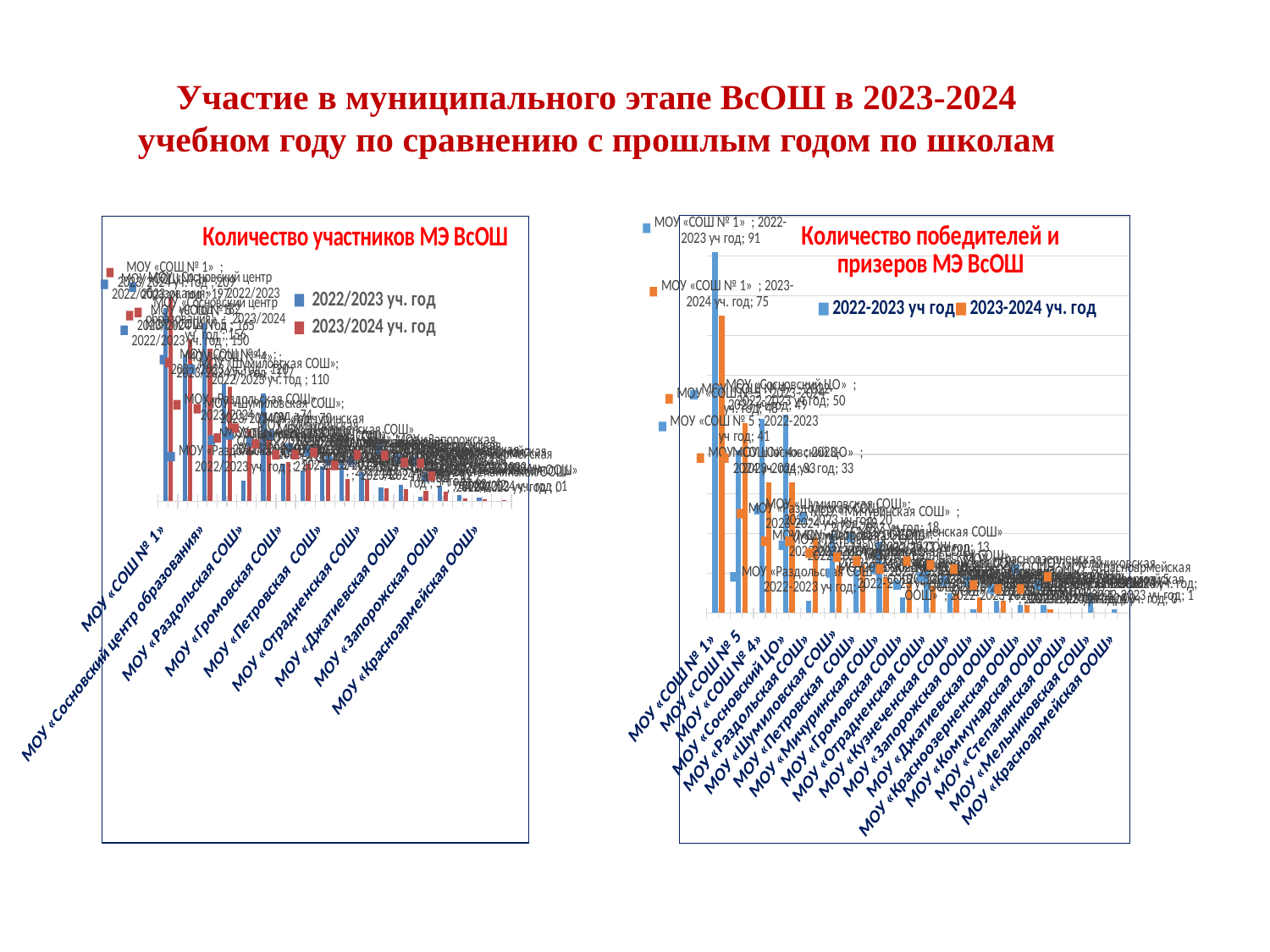

# Участие в муниципального этапе ВсОШ в 2023-2024 учебном году по сравнению с прошлым годом по школам

### Chart: Количество победителей и призеров МЭ ВсОШ

| Category | 2022-2023 уч год | 2023-2024 уч. год |
|---|---|---|
| МОУ «СОШ № 1»   | 91.0 | 75.0 |
| МОУ «СОШ № 5  | 41.0 | 48.0 |
| МОУ «СОШ № 4»   | 49.0 | 33.0 |
| МОУ «Сосновский ЦО»   | 50.0 | 33.0 |
| МОУ «Раздольская СОШ»   | 3.0 | 19.0 |
| МОУ «Шумиловская СОШ» | 20.0 | 12.0 |
| МОУ «Петровская  СОШ»   | 11.0 | 12.0 |
| МОУ «Мичуринская СОШ»   | 18.0 | 9.0 |
| МОУ «Громовская СОШ»   | 4.0 | 8.0 |
| МОУ «Отрадненская СОШ»   | 13.0 | 7.0 |
| МОУ «Кузнеченская СОШ»   | 5.0 | 5.0 |
| МОУ «Запорожская ООШ»   | 1.0 | 4.0 |
| МОУ «Джатиевская ООШ»   | 3.0 | 3.0 |
| МОУ «Красноозерненская ООШ»   | 2.0 | 2.0 |
| МОУ «Коммунарская ООШ»   | 2.0 | 1.0 |
| МОУ «Степанянская ООШ»   | 0.0 | 0.0 |
| МОУ «Мельниковская СОШ»   | 5.0 | 0.0 |
| МОУ «Красноармейская ООШ»   | 1.0 | 0.0 |

### Chart: Количество участников МЭ ВсОШ

| Category |  2022/2023 уч. год  |  2023/2024 уч. год  |
|---|---|---|
| МОУ «СОШ № 1»   | 197.0 | 209.0 |
| МОУ «СОШ № 5  | 150.0 | 165.0 |
| МОУ «Сосновский центр образования»   | 182.0 | 156.0 |
| МОУ «СОШ № 4»   | 120.0 | 117.0 |
| МОУ «Раздольская СОШ»   | 21.0 | 74.0 |
| МОУ «Шумиловская СОШ» | 110.0 | 70.0 |
| МОУ «Громовская СОШ»   | 38.0 | 40.0 |
| МОУ «Мичуринская СОШ»   | 31.0 | 38.0 |
| МОУ «Петровская  СОШ»   | 36.0 | 34.0 |
| МОУ «Кузнеченская СОШ»   | 43.0 | 23.0 |
| МОУ «Отрадненская СОШ»   | 30.0 | 23.0 |
| МОУ «Мельниковская СОШ»   | 14.0 | 13.0 |
| МОУ «Джатиевская ООШ»   | 17.0 | 12.0 |
| МОУ «Красноозерненская ООШ»   | 5.0 | 11.0 |
| МОУ «Запорожская ООШ»   | 16.0 | 10.0 |
| МОУ «Коммунарская ООШ»   | 6.0 | 3.0 |
| МОУ «Красноармейская ООШ»   | 4.0 | 2.0 |
| МОУ «Степанянская ООШ»   | 0.0 | 1.0 |